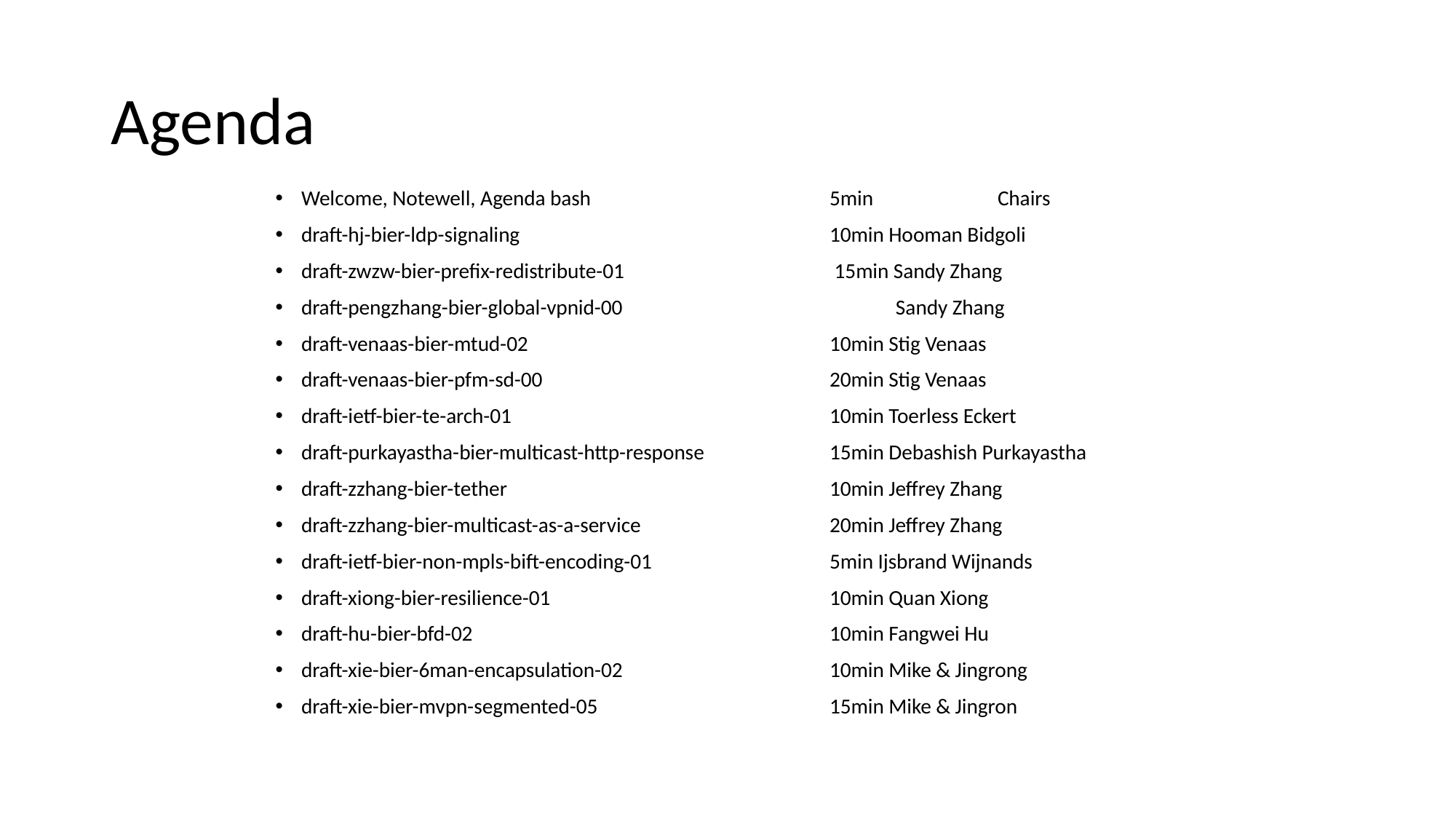

# Agenda
Welcome, Notewell, Agenda bash	5min	Chairs
draft-hj-bier-ldp-signaling 	10min Hooman Bidgoli
draft-zwzw-bier-prefix-redistribute-01	 15min Sandy Zhang
draft-pengzhang-bier-global-vpnid-00 	              Sandy Zhang
draft-venaas-bier-mtud-02 	10min Stig Venaas
draft-venaas-bier-pfm-sd-00 	20min Stig Venaas
draft-ietf-bier-te-arch-01 	10min Toerless Eckert
draft-purkayastha-bier-multicast-http-response 	15min Debashish Purkayastha
draft-zzhang-bier-tether 	10min Jeffrey Zhang
draft-zzhang-bier-multicast-as-a-service 	20min Jeffrey Zhang
draft-ietf-bier-non-mpls-bift-encoding-01            	5min Ijsbrand Wijnands
draft-xiong-bier-resilience-01                       	10min Quan Xiong
draft-hu-bier-bfd-02                                 	10min Fangwei Hu
draft-xie-bier-6man-encapsulation-02                 	10min Mike & Jingrong
draft-xie-bier-mvpn-segmented-05                    	15min Mike & Jingron